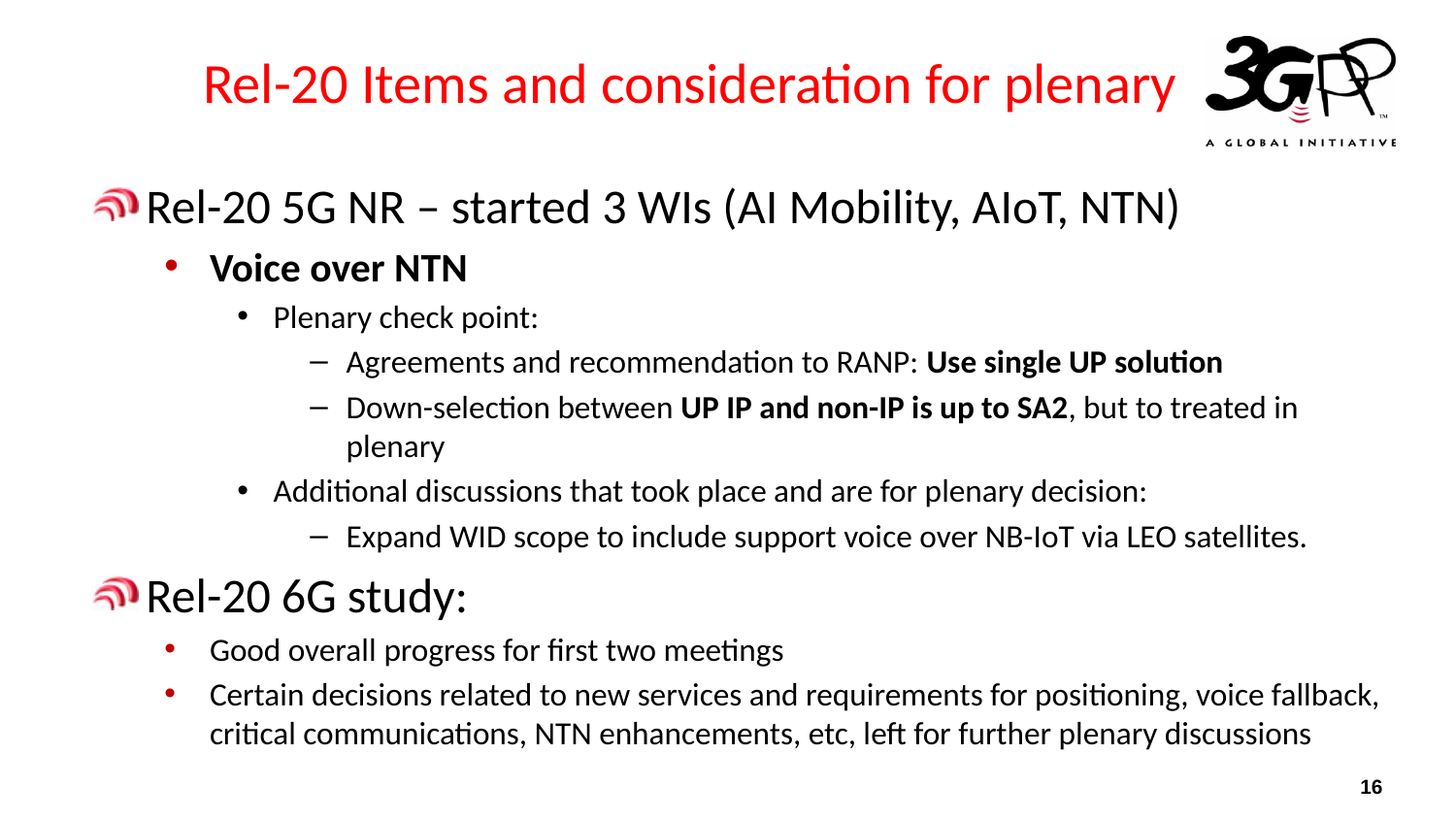

# Rel-20 Items and consideration for plenary
Rel-20 5G NR – started 3 WIs (AI Mobility, AIoT, NTN)
Voice over NTN
Plenary check point:
Agreements and recommendation to RANP: Use single UP solution
Down-selection between UP IP and non-IP is up to SA2, but to treated in plenary
Additional discussions that took place and are for plenary decision:
Expand WID scope to include support voice over NB-IoT via LEO satellites.
Rel-20 6G study:
Good overall progress for first two meetings
Certain decisions related to new services and requirements for positioning, voice fallback, critical communications, NTN enhancements, etc, left for further plenary discussions